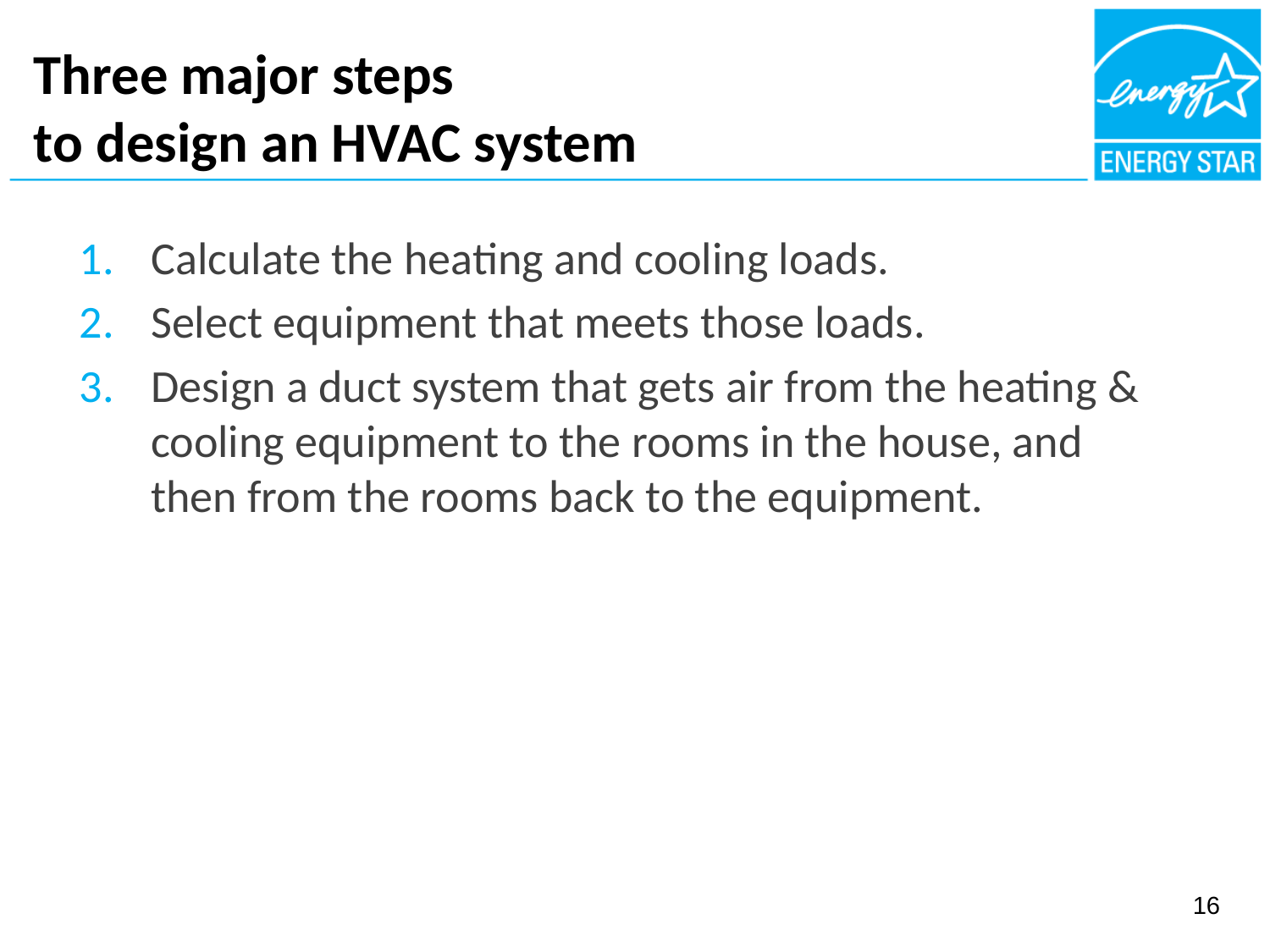

# Three major steps to design an HVAC system
Calculate the heating and cooling loads.
Select equipment that meets those loads.
Design a duct system that gets air from the heating & cooling equipment to the rooms in the house, and then from the rooms back to the equipment.

16